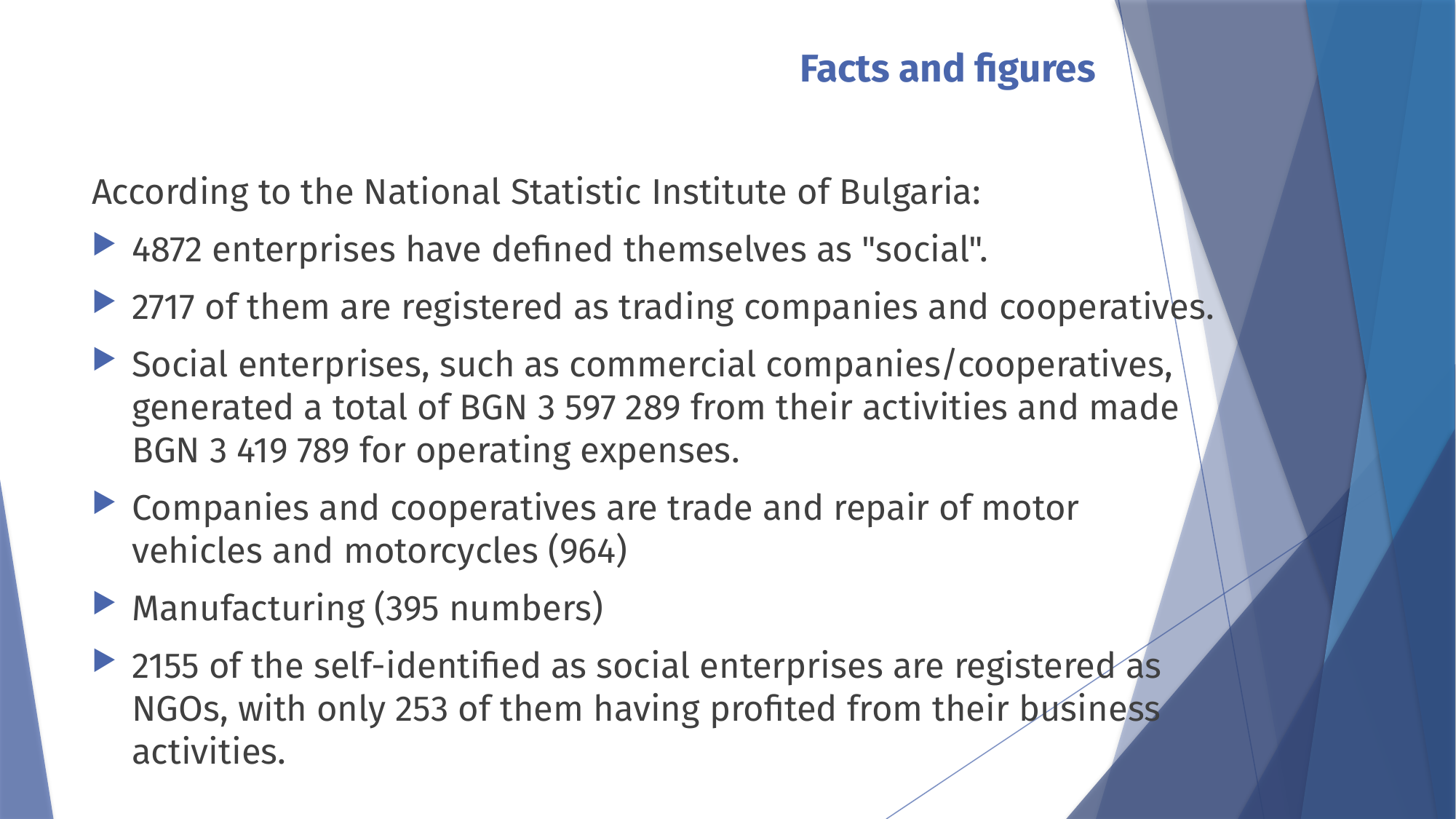

# Facts and figures
According to the National Statistic Institute of Bulgaria:
4872 enterprises have defined themselves as "social".
2717 of them are registered as trading companies and cooperatives.
Social enterprises, such as commercial companies/cooperatives, generated a total of BGN 3 597 289 from their activities and made BGN 3 419 789 for operating expenses.
Companies and cooperatives are trade and repair of motor vehicles and motorcycles (964)
Manufacturing (395 numbers)
2155 of the self-identified as social enterprises are registered as NGOs, with only 253 of them having profited from their business activities.